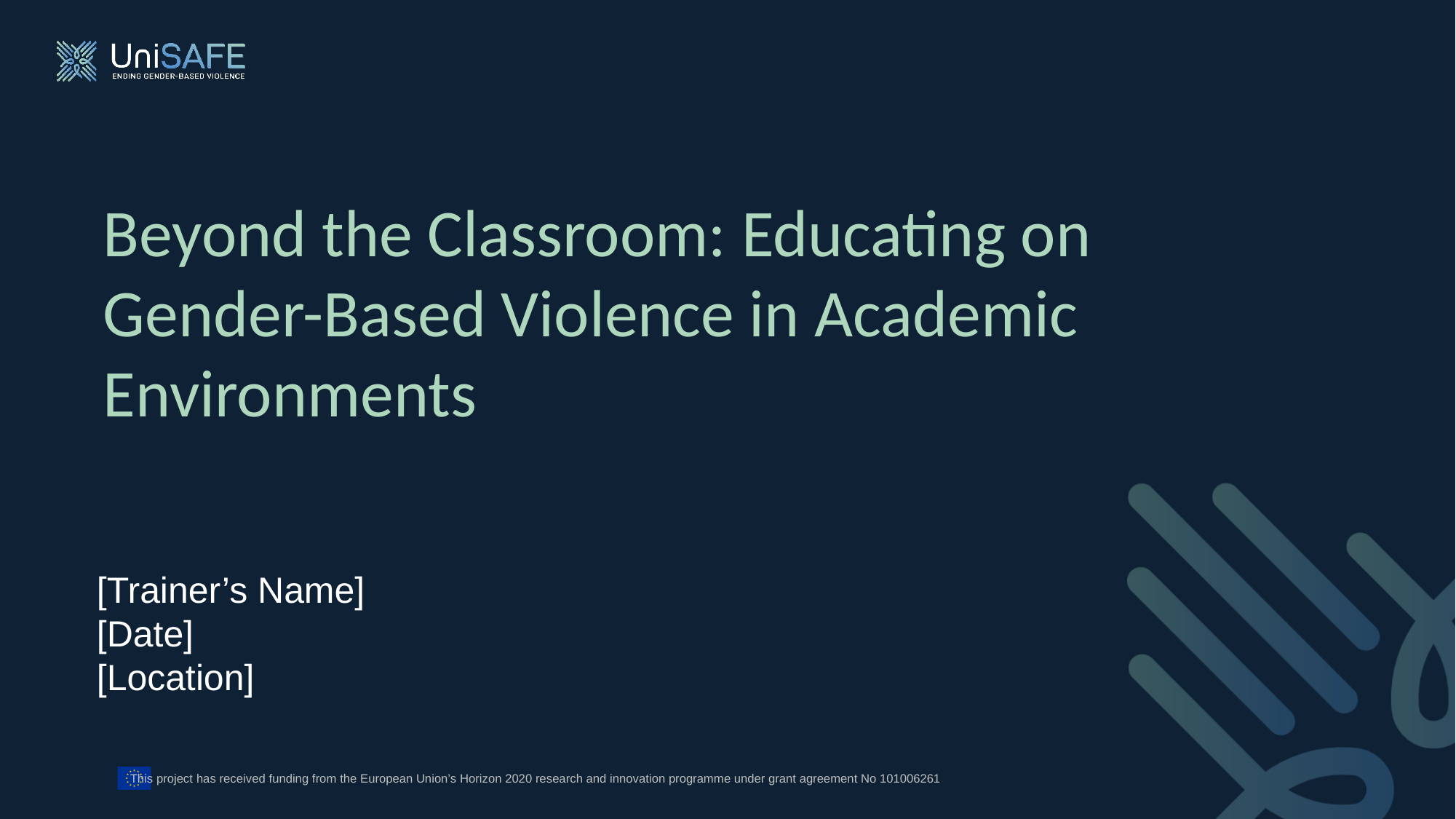

Beyond the Classroom: Educating on Gender-Based Violence in Academic Environments
[Trainer’s Name]
[Date]
[Location]